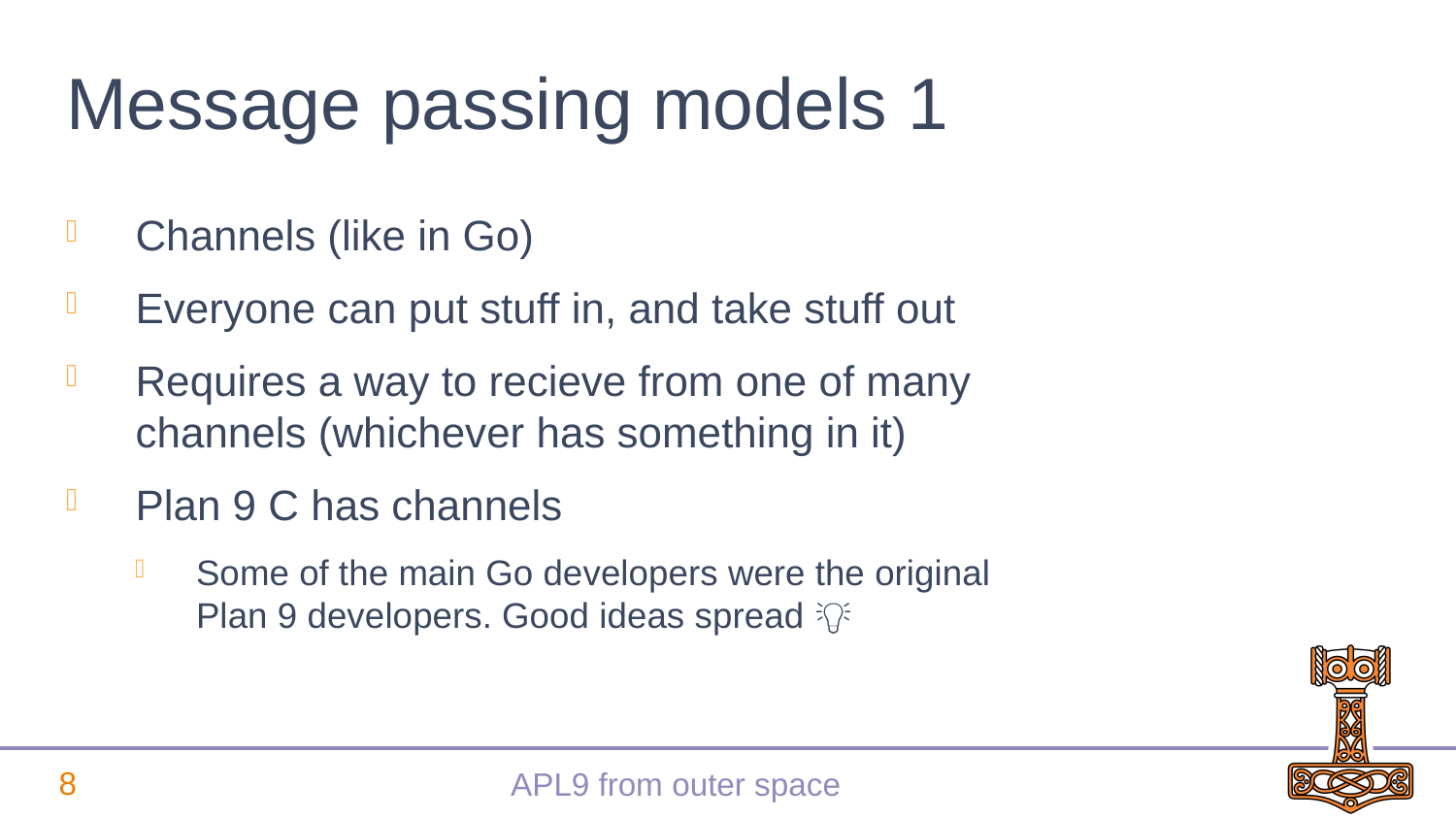

# Message passing models 1
Channels (like in Go)
Everyone can put stuff in, and take stuff out
Requires a way to recieve from one of many channels (whichever has something in it)
Plan 9 C has channels
Some of the main Go developers were the original Plan 9 developers. Good ideas spread 💡

8